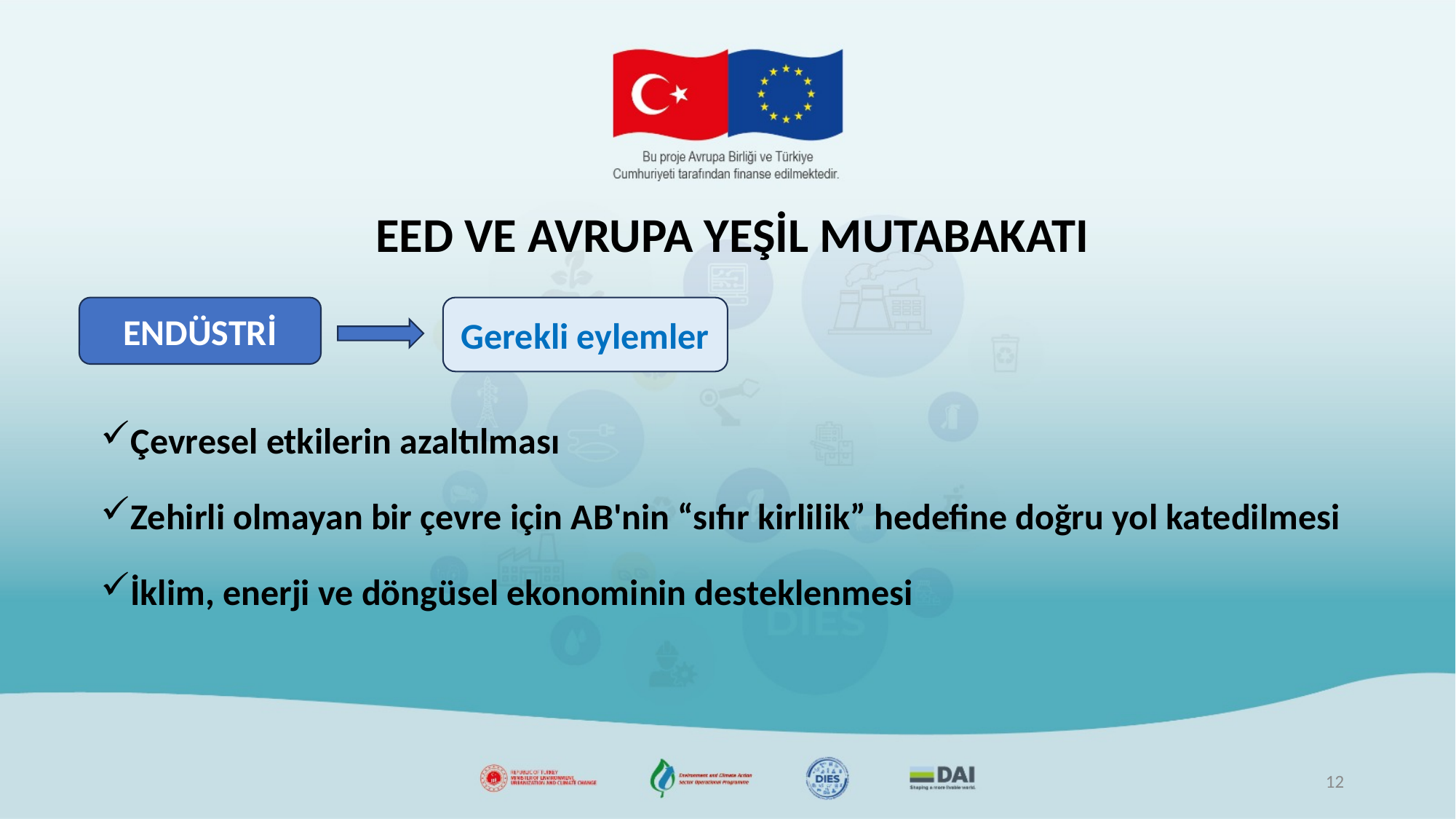

# EED VE AVRUPA YEŞİL MUTABAKATI
ENDÜSTRİ
Gerekli eylemler

Çevresel etkilerin azaltılması
Zehirli olmayan bir çevre için AB'nin “sıfır kirlilik” hedefine doğru yol katedilmesi
İklim, enerji ve döngüsel ekonominin desteklenmesi

12